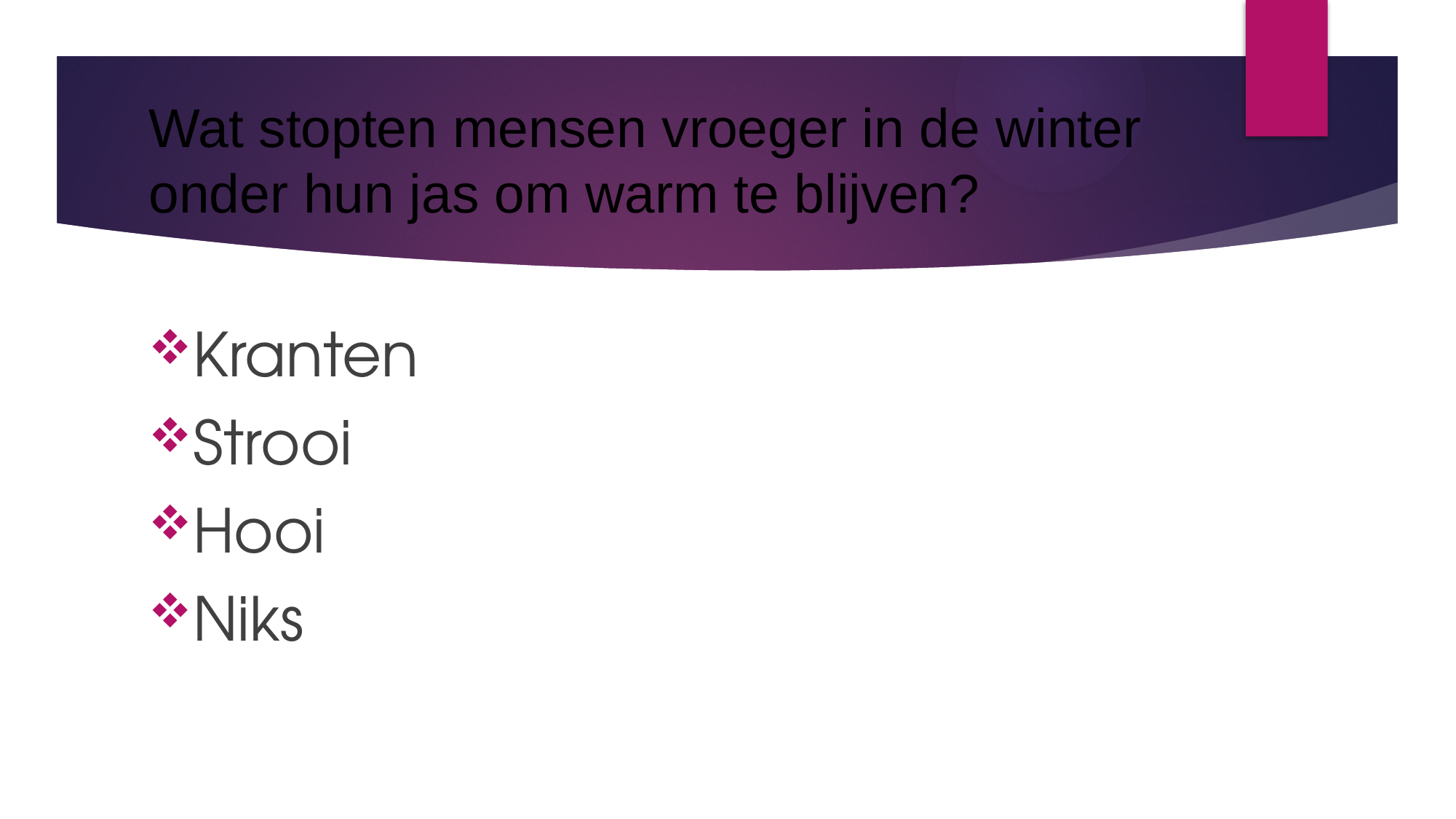

# Wat stopten mensen vroeger in de winter onder hun jas om warm te blijven?
Kranten
Strooi
Hooi
Niks